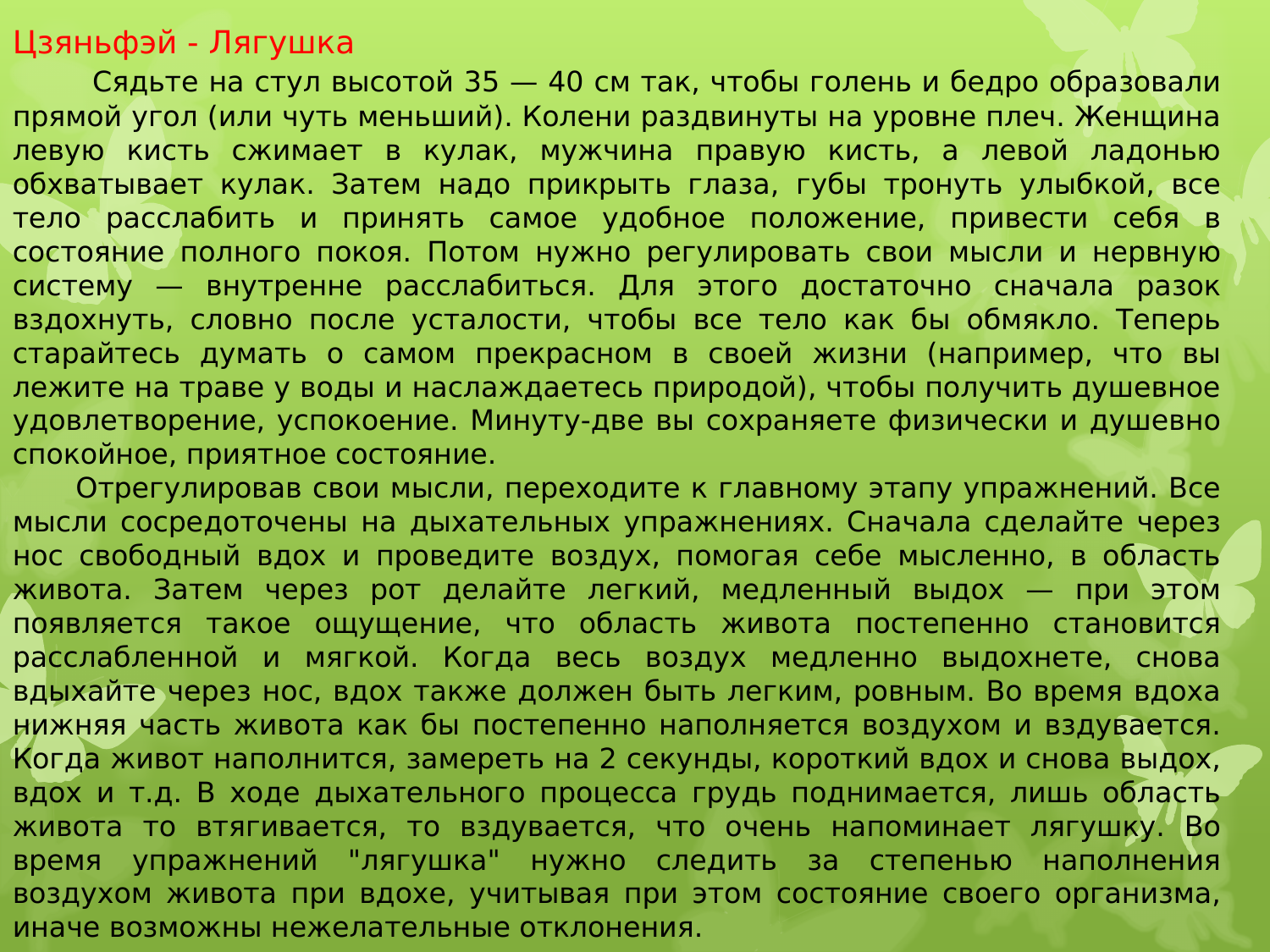

Цзяньфэй - Лягушка
       Сядьте на стул высотой 35 — 40 см так, чтобы голень и бедро образовали прямой угол (или чуть меньший). Колени раздвинуты на уровне плеч. Женщина левую кисть сжимает в кулак, мужчина правую кисть, а левой ладонью обхватывает кулак. Затем надо прикрыть глаза, губы тронуть улыбкой, все тело расслабить и принять самое удобное положение, привести себя в состояние полного покоя. Потом нужно регулировать свои мысли и нервную систему — внутренне расслабиться. Для этого достаточно сначала разок вздохнуть, словно после усталости, чтобы все тело как бы обмякло. Теперь старайтесь думать о самом прекрасном в своей жизни (например, что вы лежите на траве у воды и наслаждаетесь природой), чтобы получить душевное удовлетворение, успокоение. Минуту-две вы сохраняете физически и душевно спокойное, приятное состояние.
      Отрегулировав свои мысли, переходите к главному этапу упражнений. Все мысли сосредоточены на дыхательных упражнениях. Сначала сделайте через нос свободный вдох и проведите воздух, помогая себе мысленно, в область живота. Затем через рот делайте легкий, медленный выдох — при этом появляется такое ощущение, что область живота постепенно становится расслабленной и мягкой. Когда весь воздух медленно выдохнете, снова вдыхайте через нос, вдох также должен быть легким, ровным. Во время вдоха нижняя часть живота как бы постепенно наполняется воздухом и вздувается. Когда живот наполнится, замереть на 2 секунды, короткий вдох и снова выдох, вдох и т.д. В ходе дыхательного процесса грудь поднимается, лишь область живота то втягивается, то вздувается, что очень напоминает лягушку. Во время упражнений "лягушка" нужно следить за степенью наполнения воздухом живота при вдохе, учитывая при этом состояние своего организма, иначе возможны нежелательные отклонения.